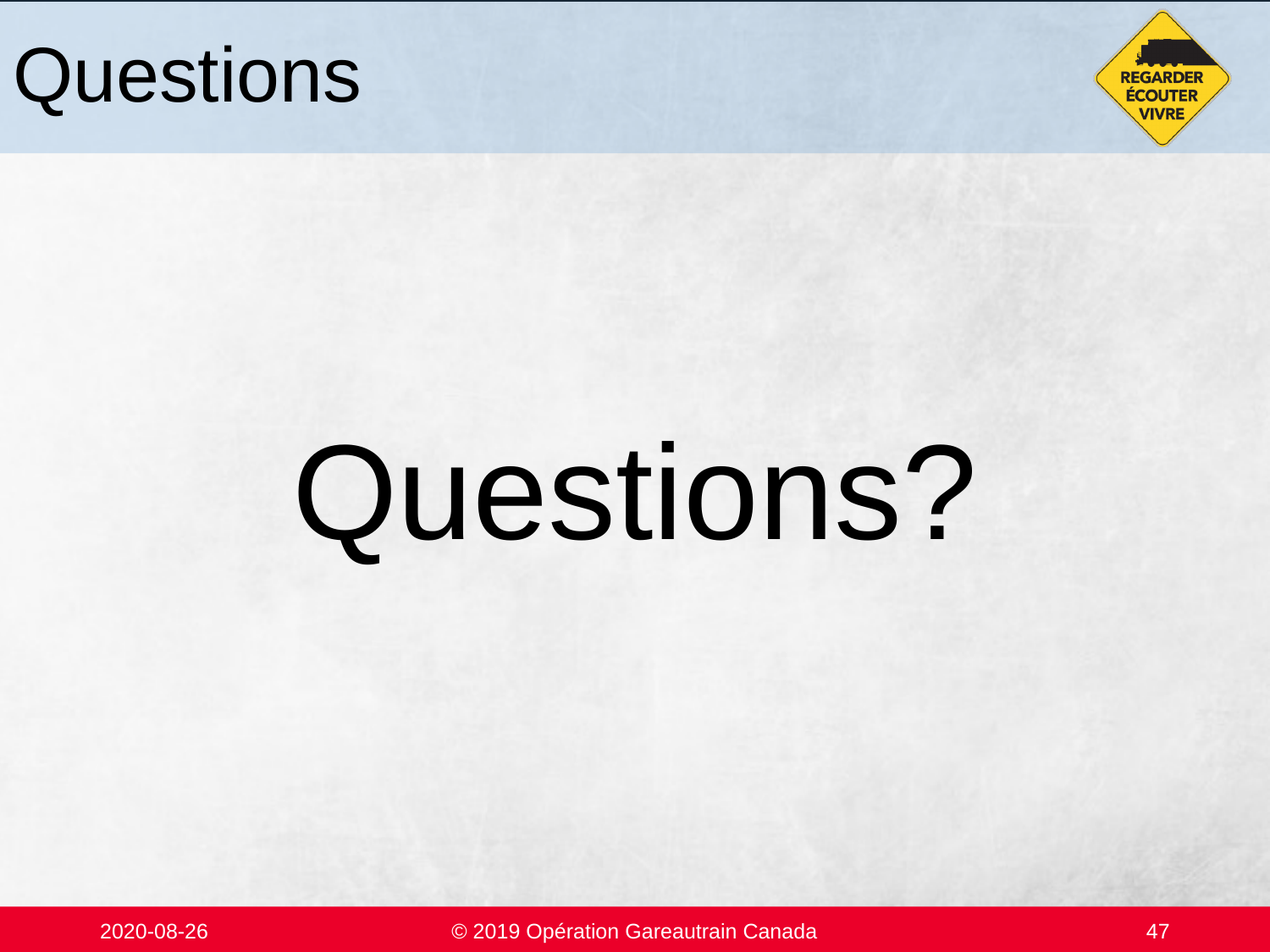

# Questions
Questions?
2020-08-26
© 2019 Opération Gareautrain Canada
47